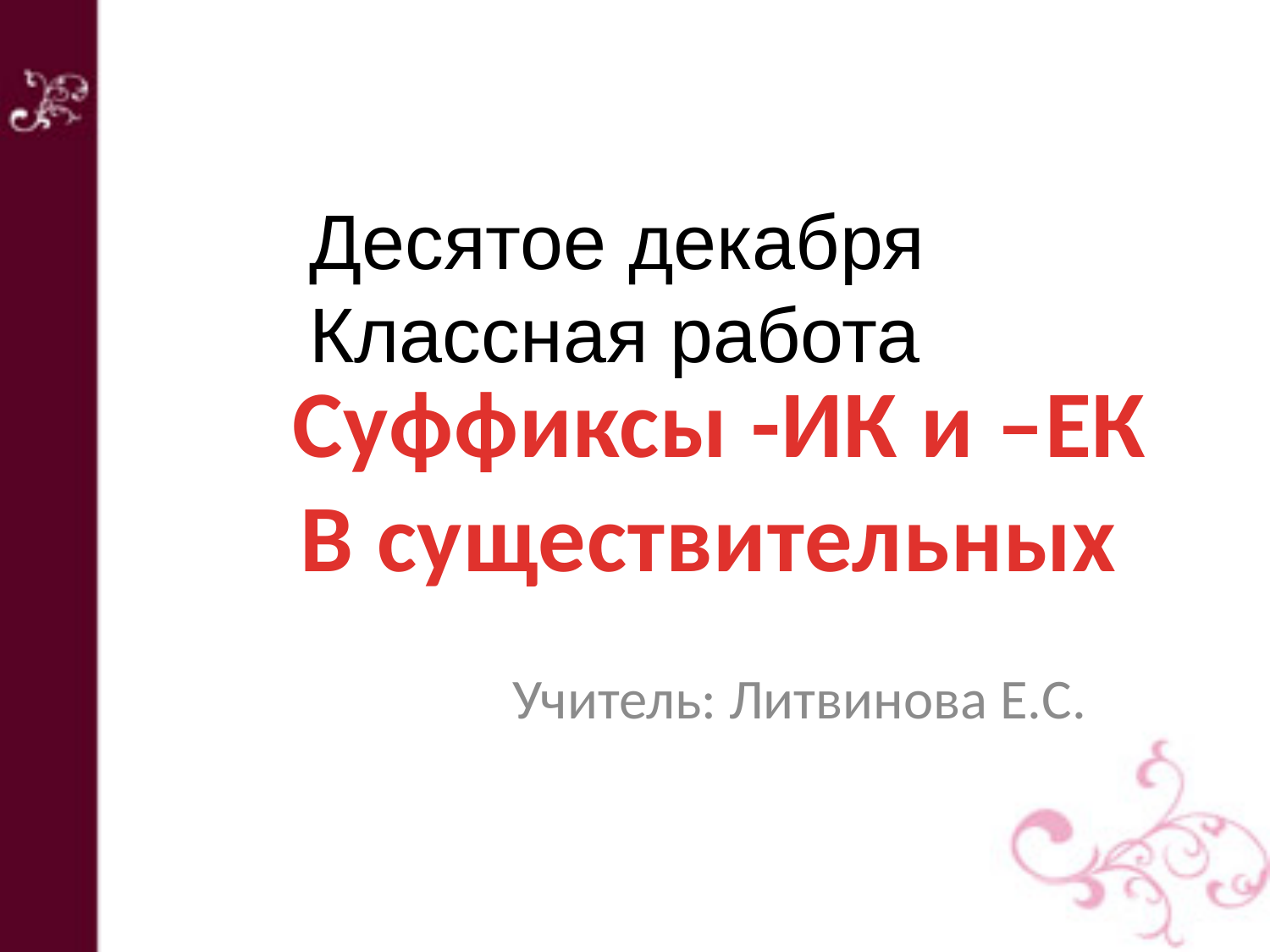

Десятое декабря
Классная работа
Суффиксы -ИК и –ЕК
В существительных
Учитель: Литвинова Е.С.